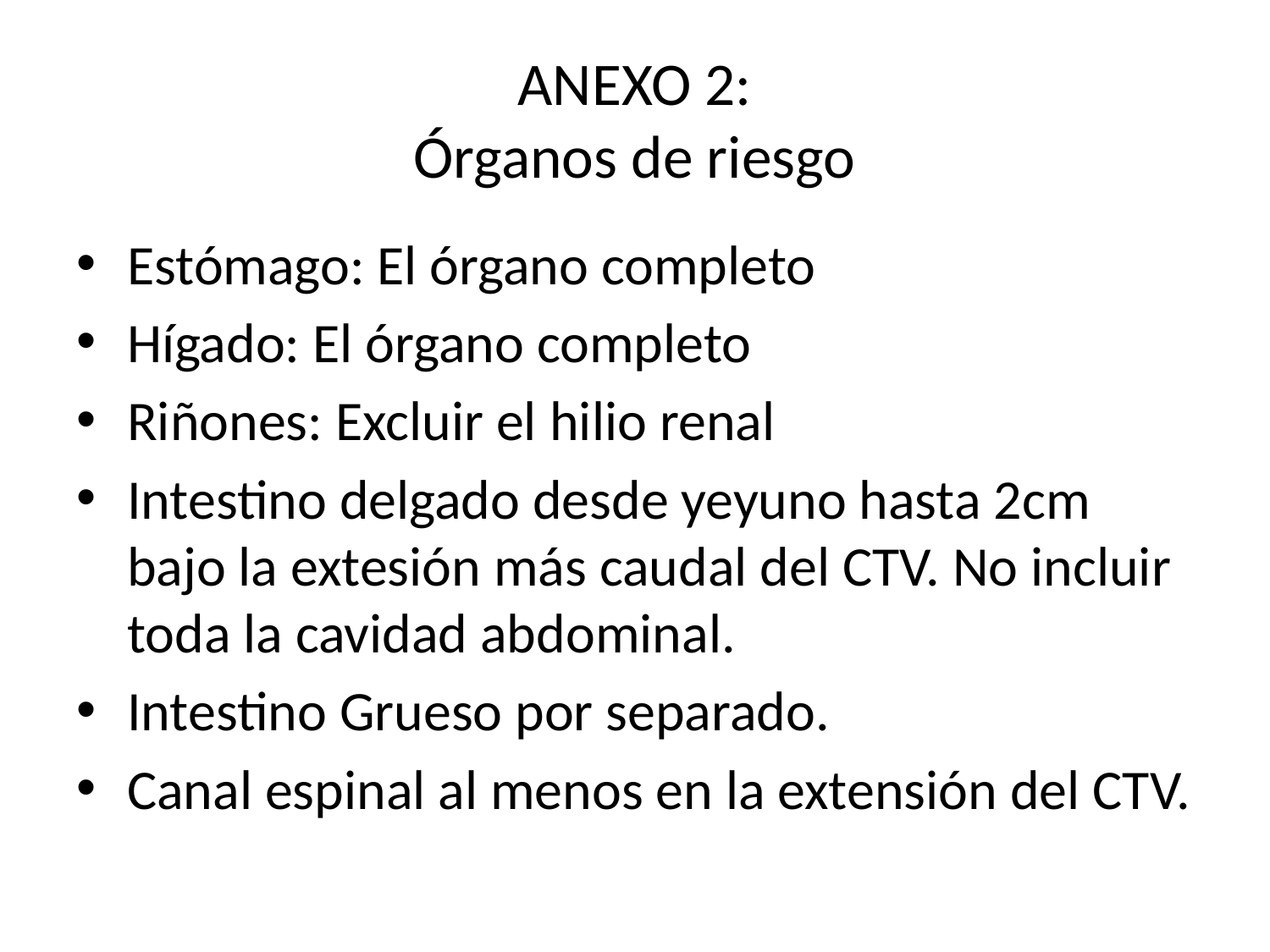

# ANEXO 2: Órganos de riesgo
Estómago: El órgano completo
Hígado: El órgano completo
Riñones: Excluir el hilio renal
Intestino delgado desde yeyuno hasta 2cm bajo la extesión más caudal del CTV. No incluir toda la cavidad abdominal.
Intestino Grueso por separado.
Canal espinal al menos en la extensión del CTV.